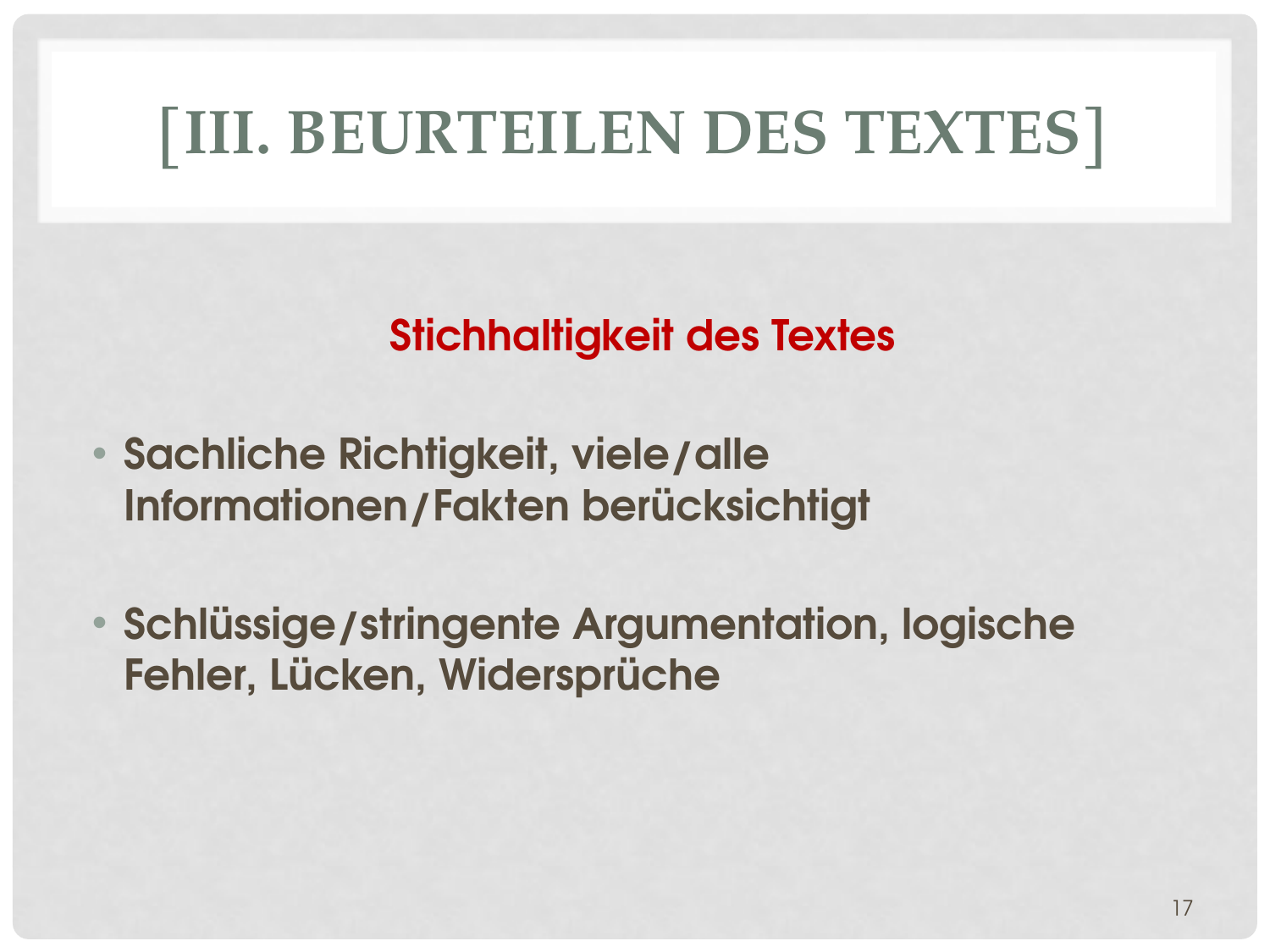

# [III. Beurteilen des Textes]

Stichhaltigkeit des Textes

Sachliche Richtigkeit, viele/alle Informationen/Fakten berücksichtigt

Schlüssige/stringente Argumentation, logische Fehler, Lücken, Widersprüche
17